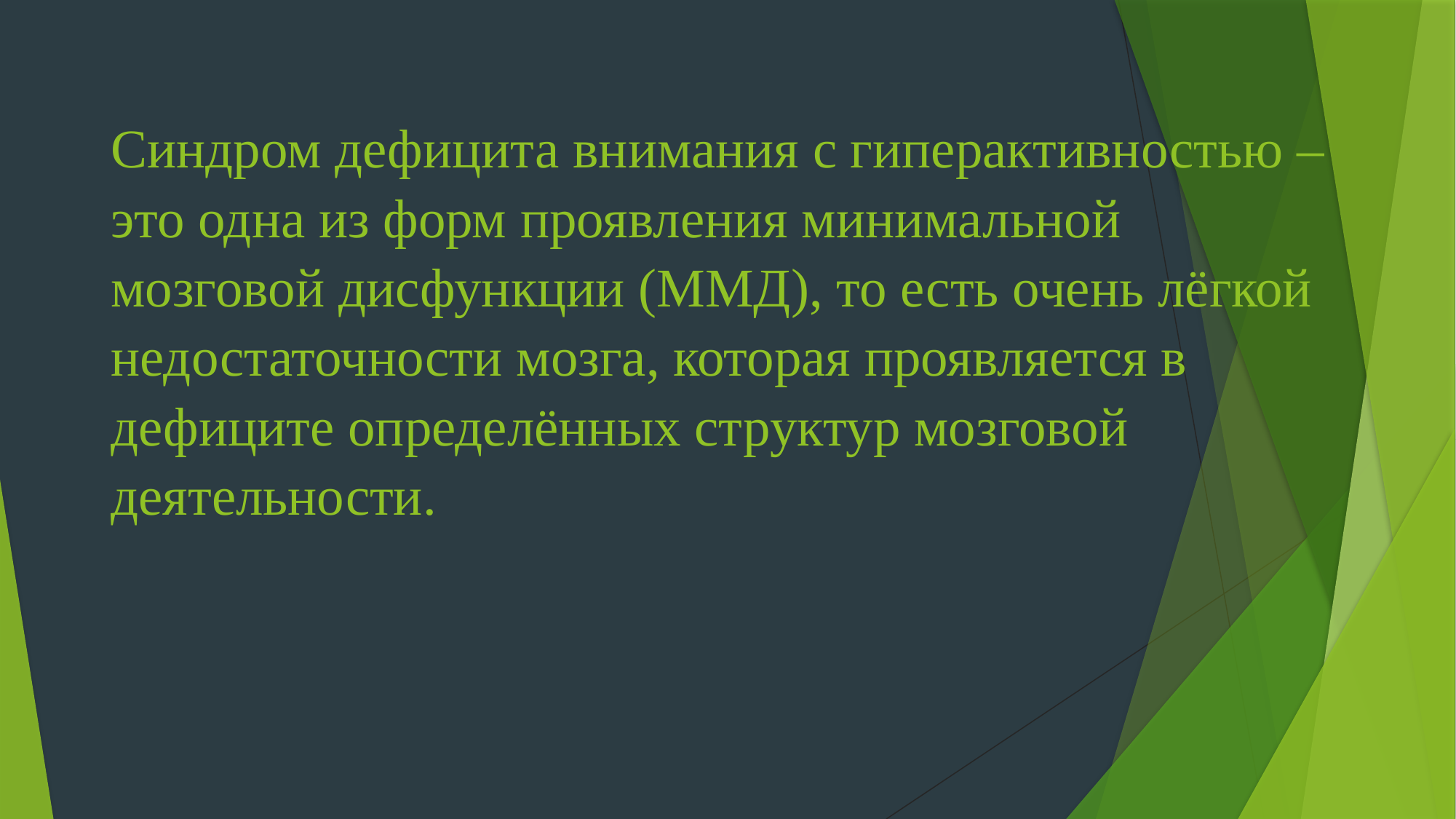

# Синдром дефицита внимания с гиперактивностью – это одна из форм проявления минимальной мозговой дисфункции (ММД), то есть очень лёгкой недостаточности мозга, которая проявляется в дефиците определённых структур мозговой деятельности.